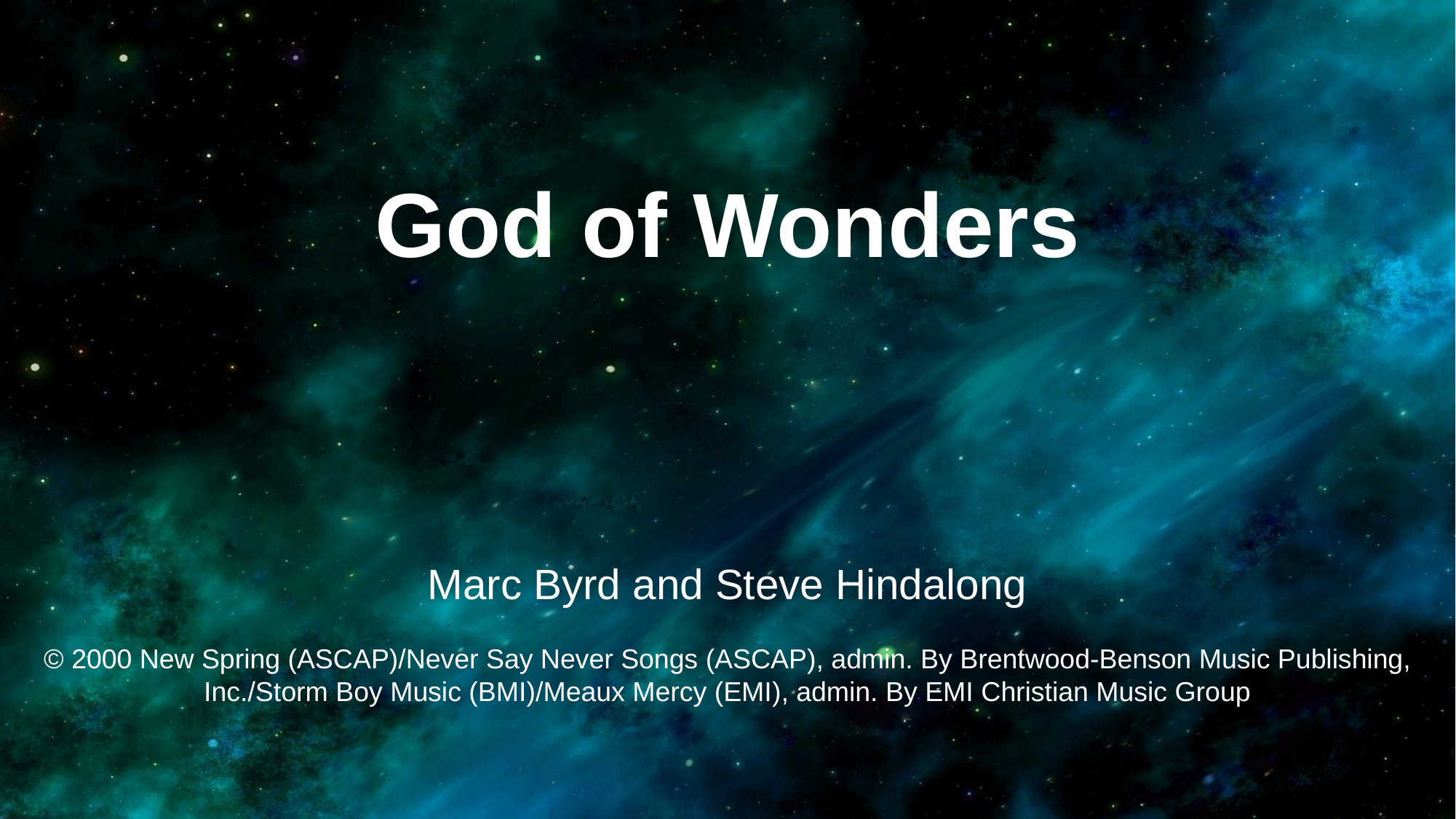

# God of Wonders
Marc Byrd and Steve Hindalong

© 2000 New Spring (ASCAP)/Never Say Never Songs (ASCAP), admin. By Brentwood-Benson Music Publishing, Inc./Storm Boy Music (BMI)/Meaux Mercy (EMI), admin. By EMI Christian Music Group